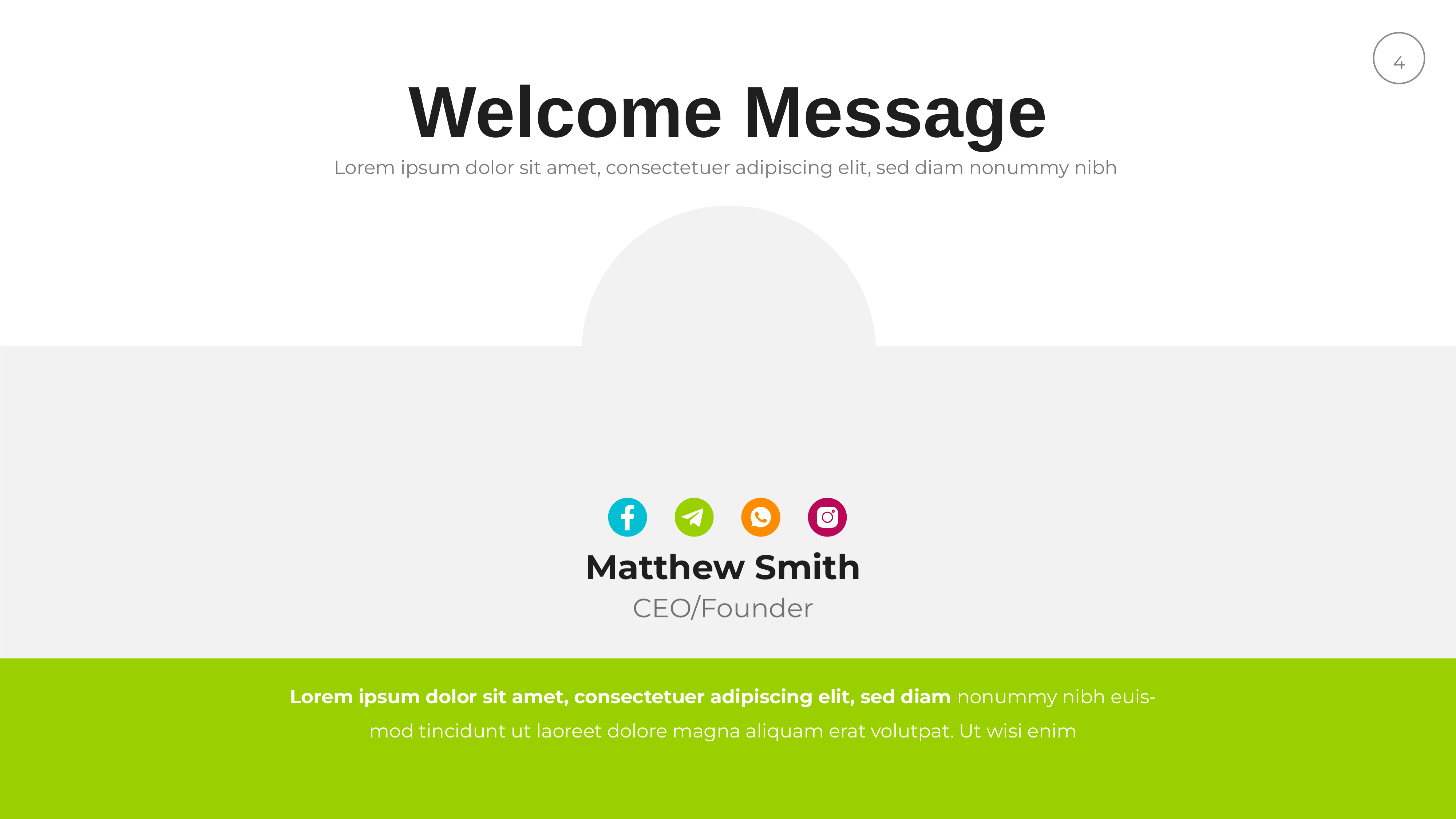

Welcome Message
Lorem ipsum dolor sit amet, consectetuer adipiscing elit, sed diam nonummy nibh

Matthew Smith
CEO/Founder

Lorem ipsum dolor sit amet, consectetuer adipiscing elit, sed diam nonummy nibh euis-mod tincidunt ut laoreet dolore magna aliquam erat volutpat. Ut wisi enim